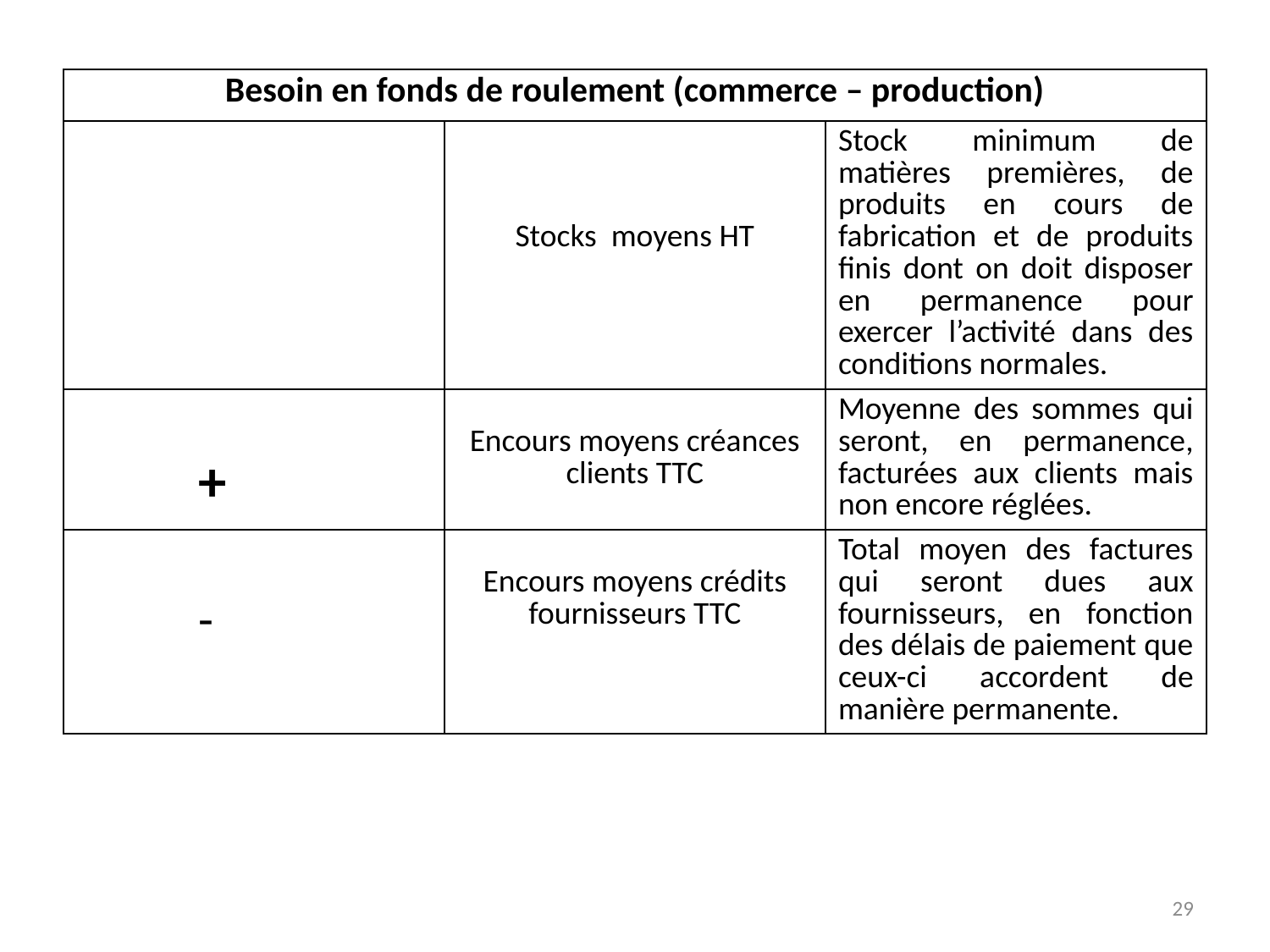

| Besoin en fonds de roulement (commerce – production) |  |  |
| --- | --- | --- |
|  | Stocks moyens HT | Stock minimum de matières premières, de produits en cours de fabrication et de produits finis dont on doit disposer en permanence pour exercer l’activité dans des conditions normales. |
| + | Encours moyens créances clients TTC | Moyenne des sommes qui seront, en permanence, facturées aux clients mais non encore réglées. |
| - | Encours moyens crédits fournisseurs TTC | Total moyen des factures qui seront dues aux fournisseurs, en fonction des délais de paiement que ceux-ci accordent de manière permanente. |
29